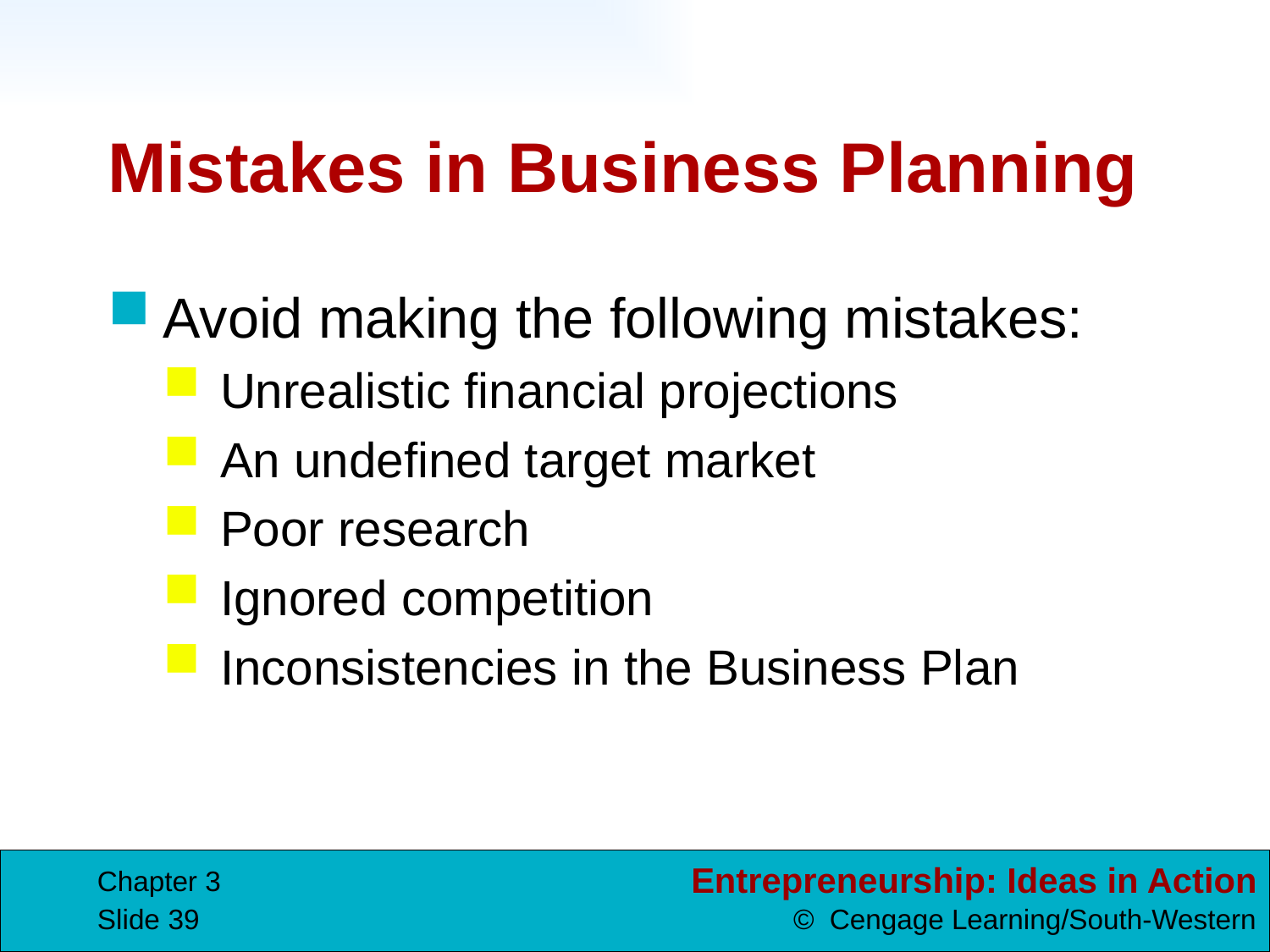

# Mistakes in Business Planning
Avoid making the following mistakes:
Unrealistic financial projections
An undefined target market
Poor research
Ignored competition
Inconsistencies in the Business Plan
Chapter 3
Slide 39